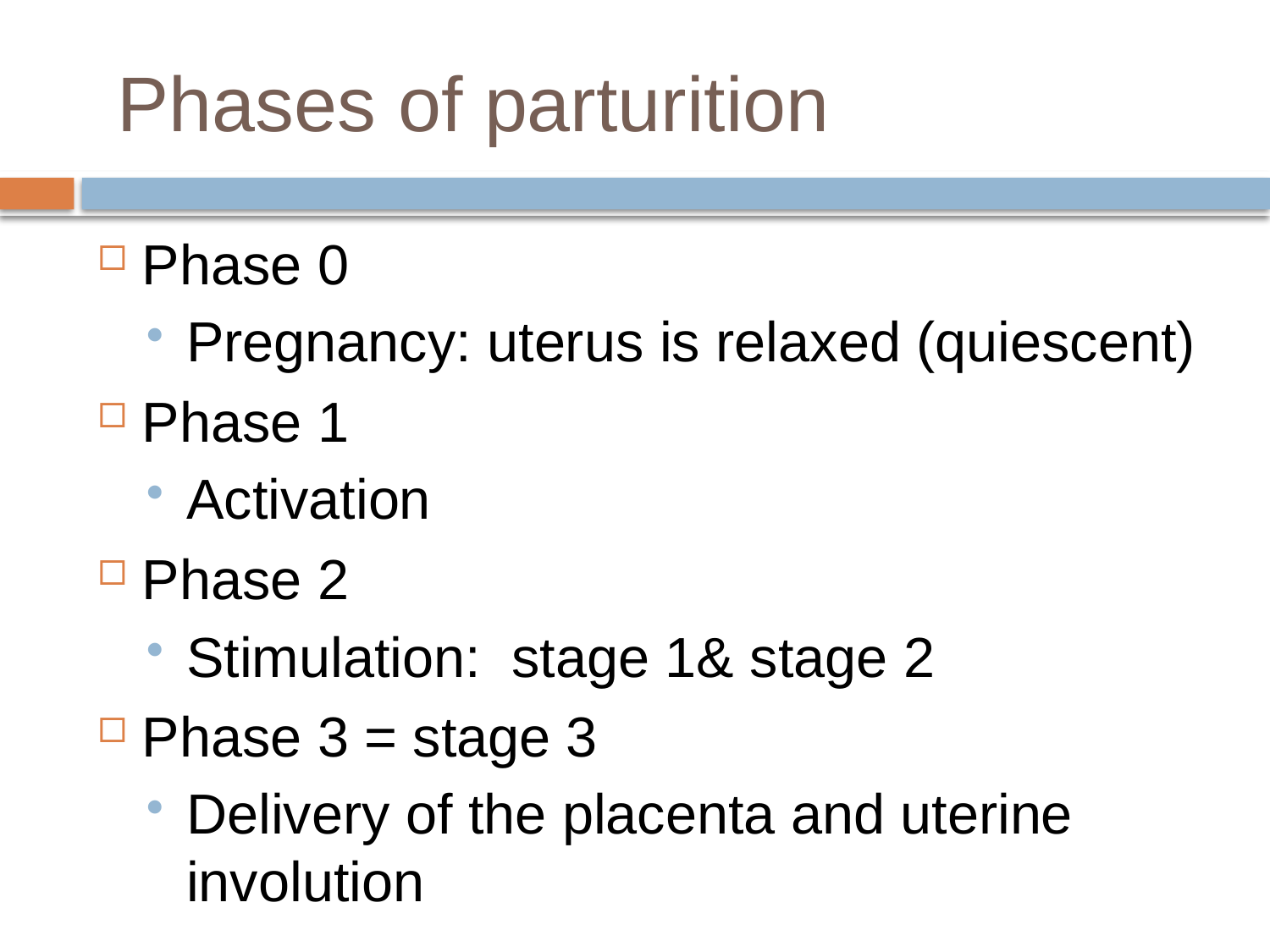

# Phases of parturition
Phase 0
Pregnancy: uterus is relaxed (quiescent)
Phase 1
Activation
Phase 2
Stimulation:  stage 1& stage 2
Phase 3 = stage 3
Delivery of the placenta and uterine involution